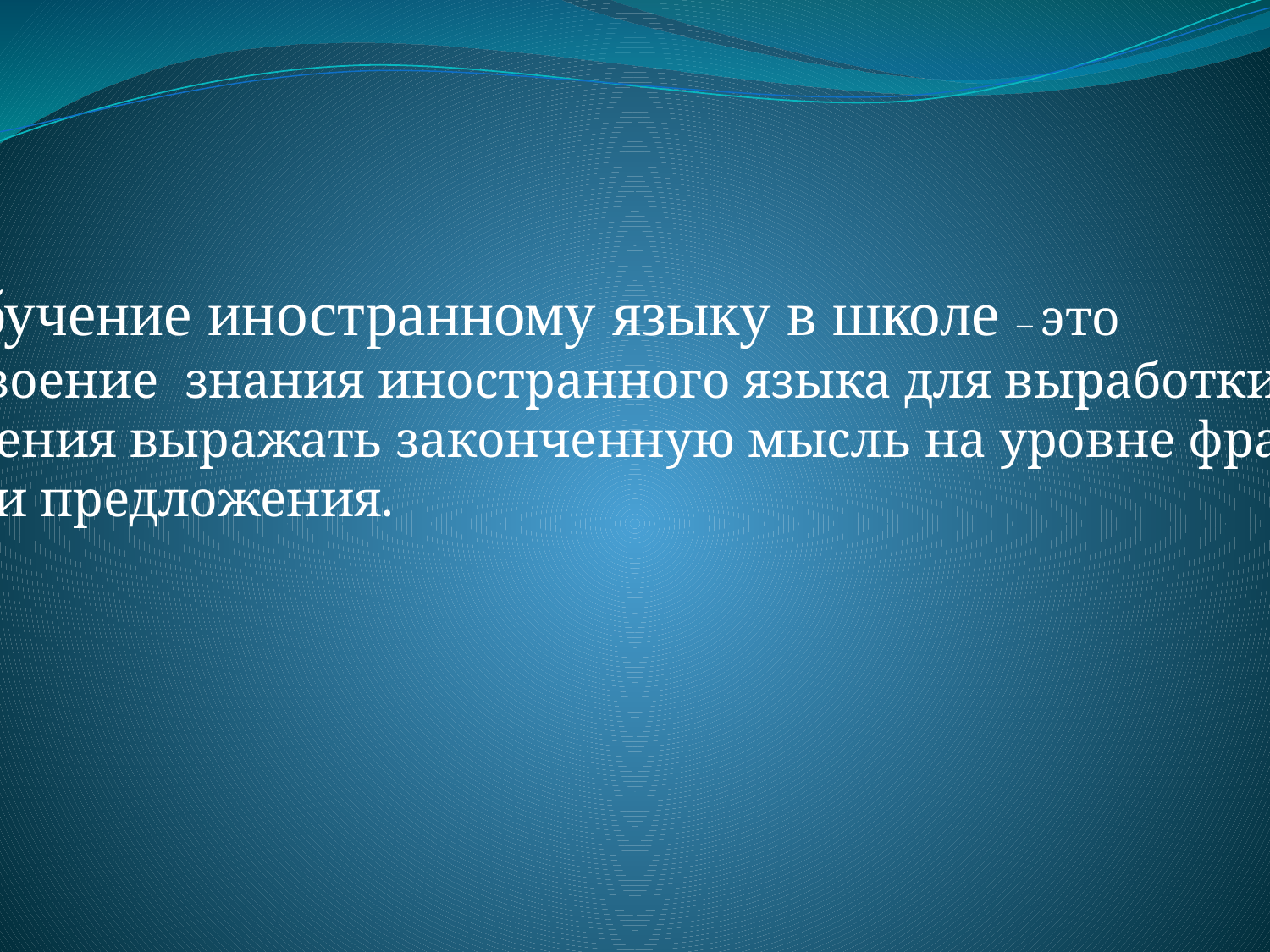

Обучение иностранному языку в школе – это
усвоение  знания иностранного языка для выработки
умения выражать законченную мысль на уровне фразы
или предложения.